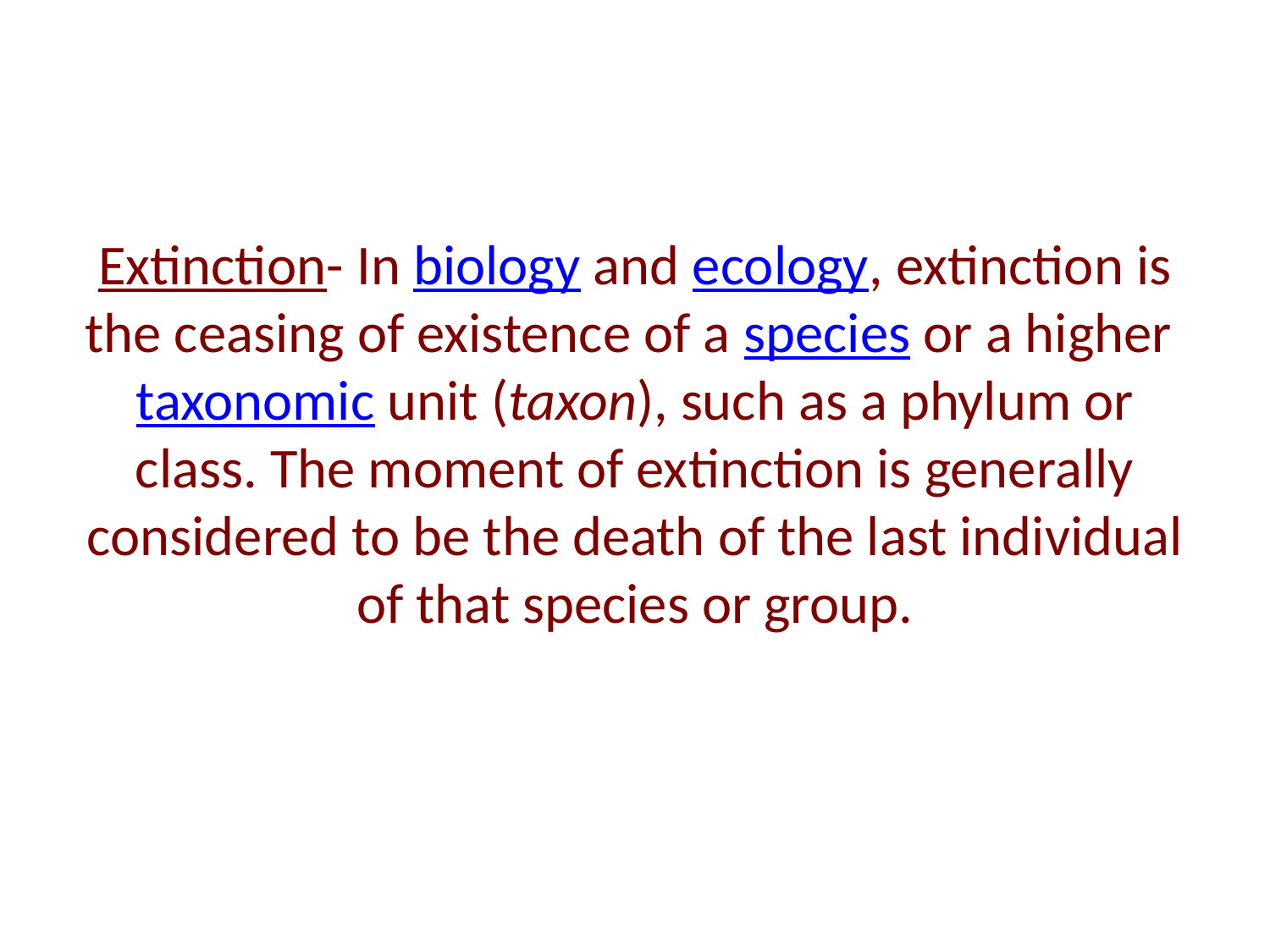

#
Extinction- In biology and ecology, extinction is the ceasing of existence of a species or a higher taxonomic unit (taxon), such as a phylum or class. The moment of extinction is generally considered to be the death of the last individual of that species or group.